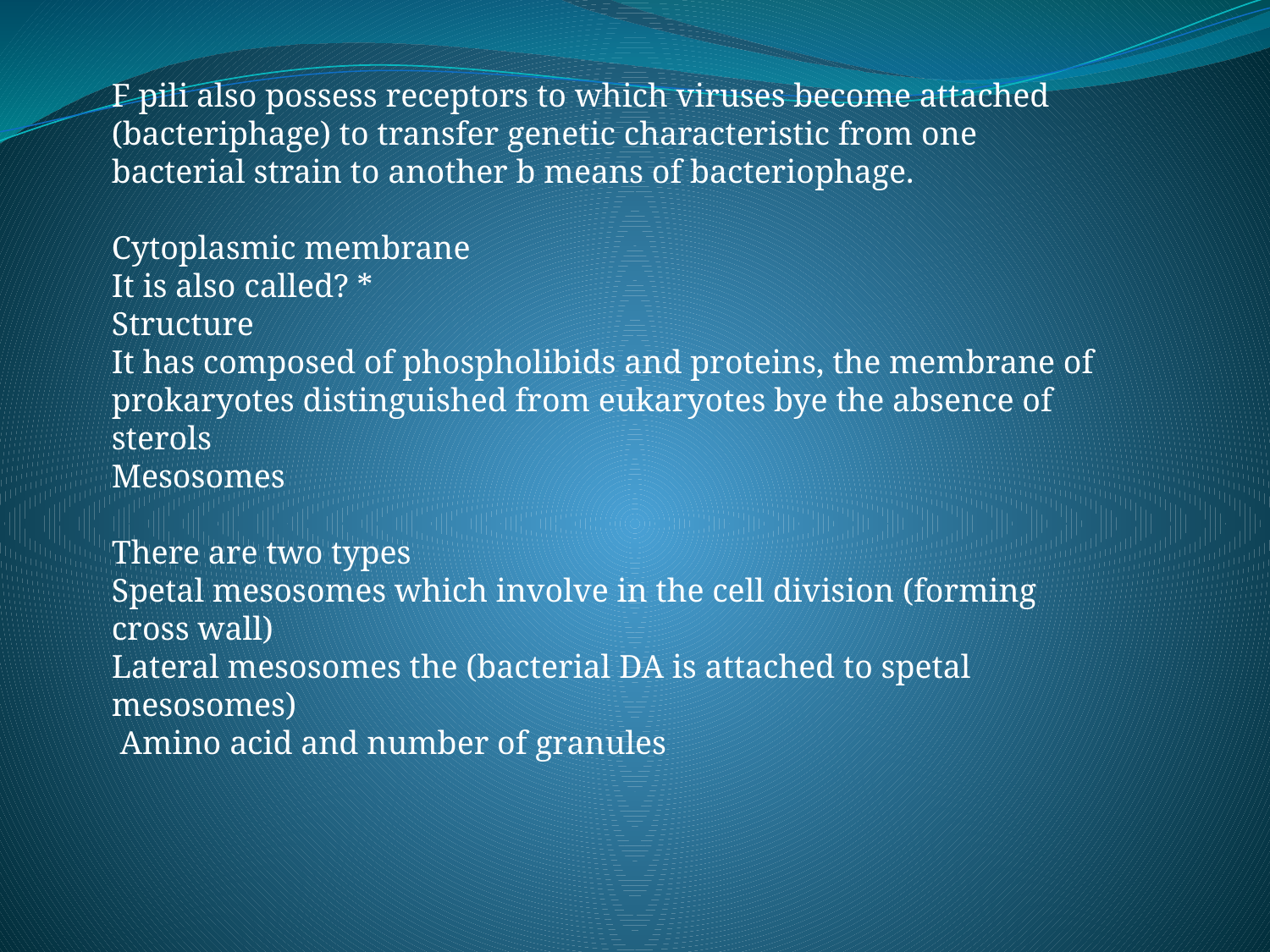

F pili also possess receptors to which viruses become attached (bacteriphage) to transfer genetic characteristic from one bacterial strain to another b means of bacteriophage.

Cytoplasmic membrane
It is also called? *
Structure
It has composed of phospholibids and proteins, the membrane of prokaryotes distinguished from eukaryotes bye the absence of sterols
Mesosomes

There are two types
Spetal mesosomes which involve in the cell division (forming cross wall)
Lateral mesosomes the (bacterial DA is attached to spetal mesosomes)
 Amino acid and number of granules